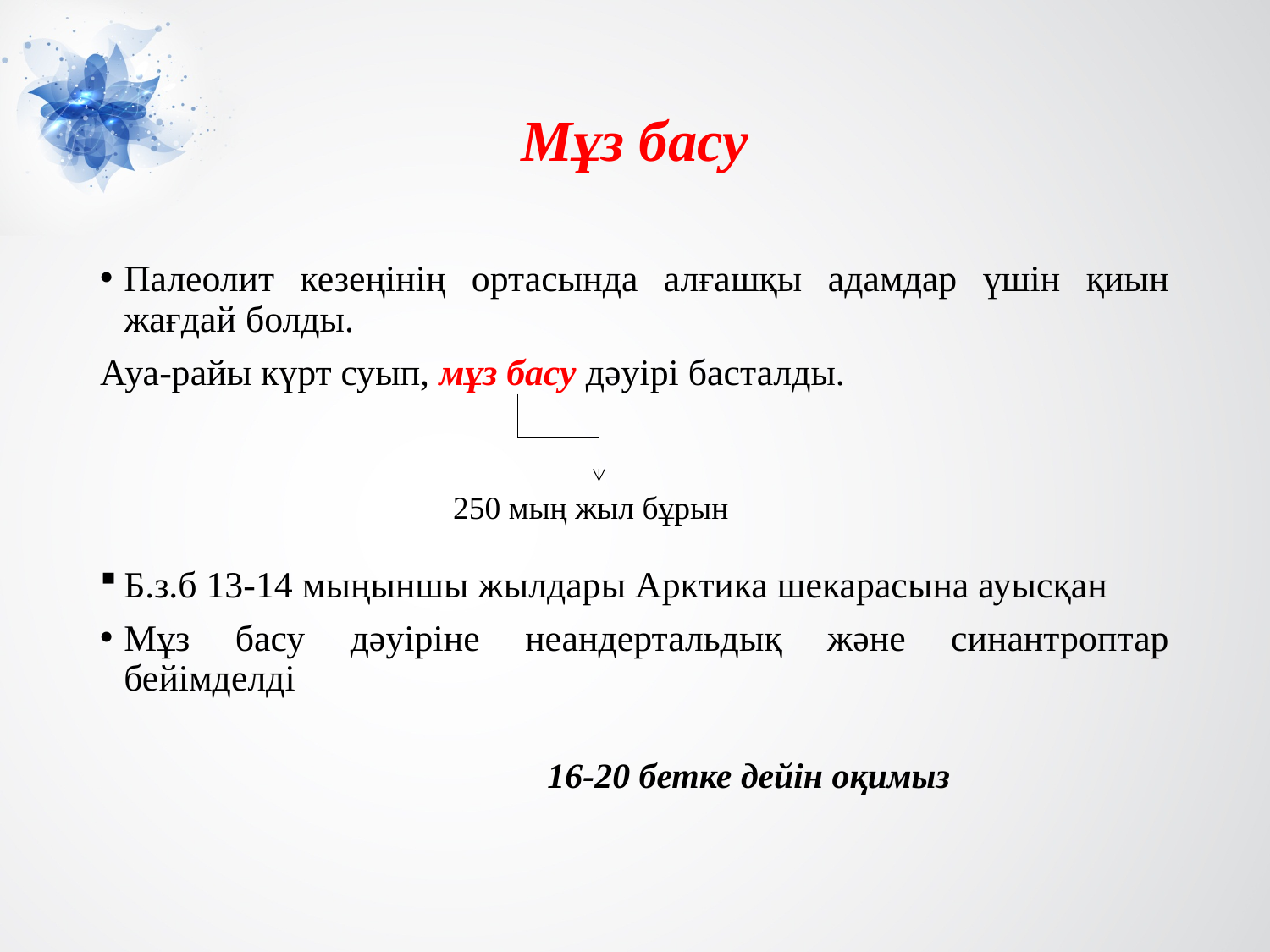

# Мұз басу
Палеолит кезеңінің ортасында алғашқы адамдар үшін қиын жағдай болды.
Ауа-райы күрт суып, мұз басу дәуірі басталды.

Б.з.б 13-14 мыңыншы жылдары Арктика шекарасына ауысқан
Мұз басу дәуіріне неандертальдық және синантроптар бейімделді
250 мың жыл бұрын
16-20 бетке дейін оқимыз